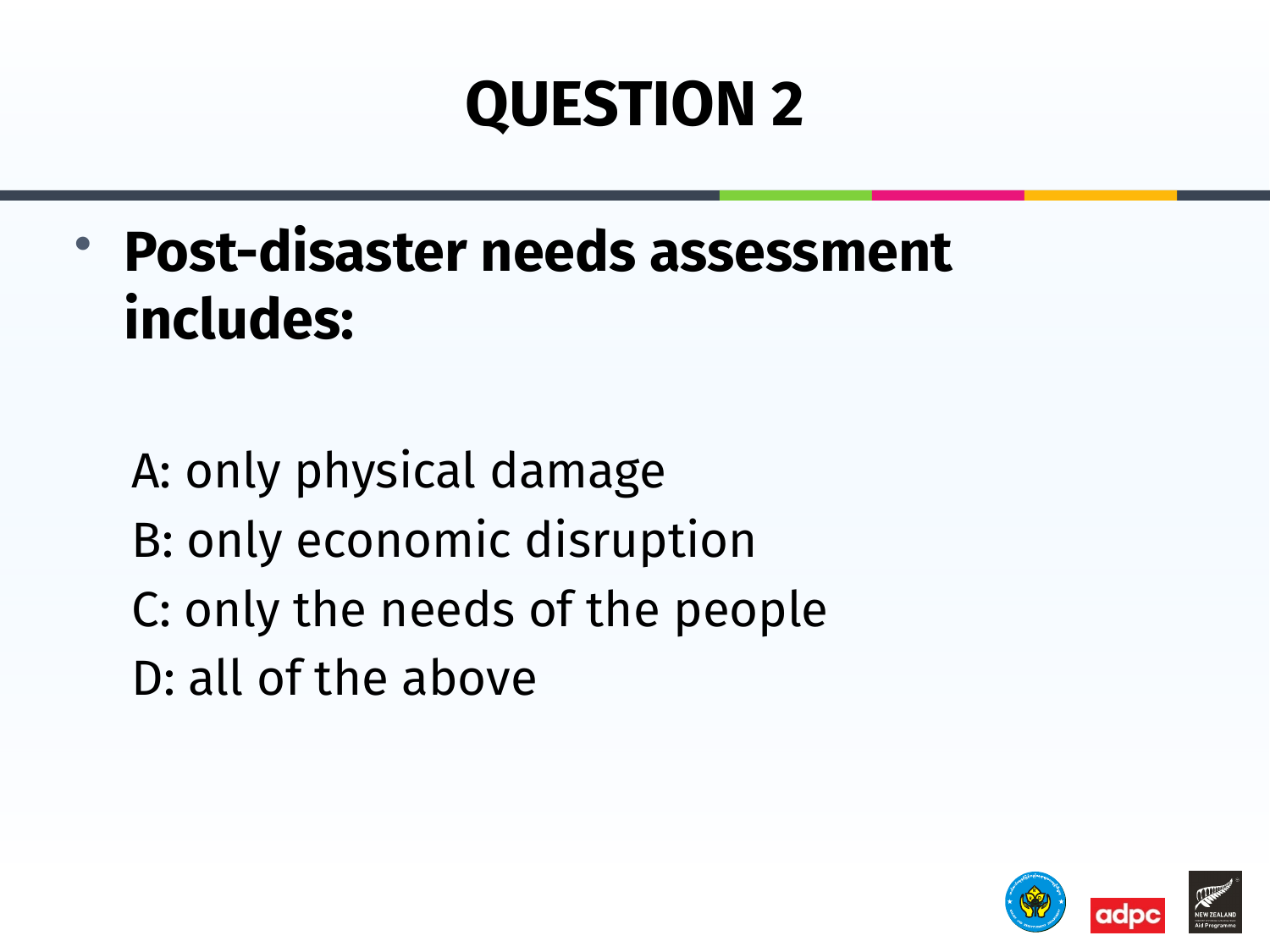

# QUESTION 2
Post-disaster needs assessment includes:

A: only physical damage
B: only economic disruption
C: only the needs of the people
D: all of the above